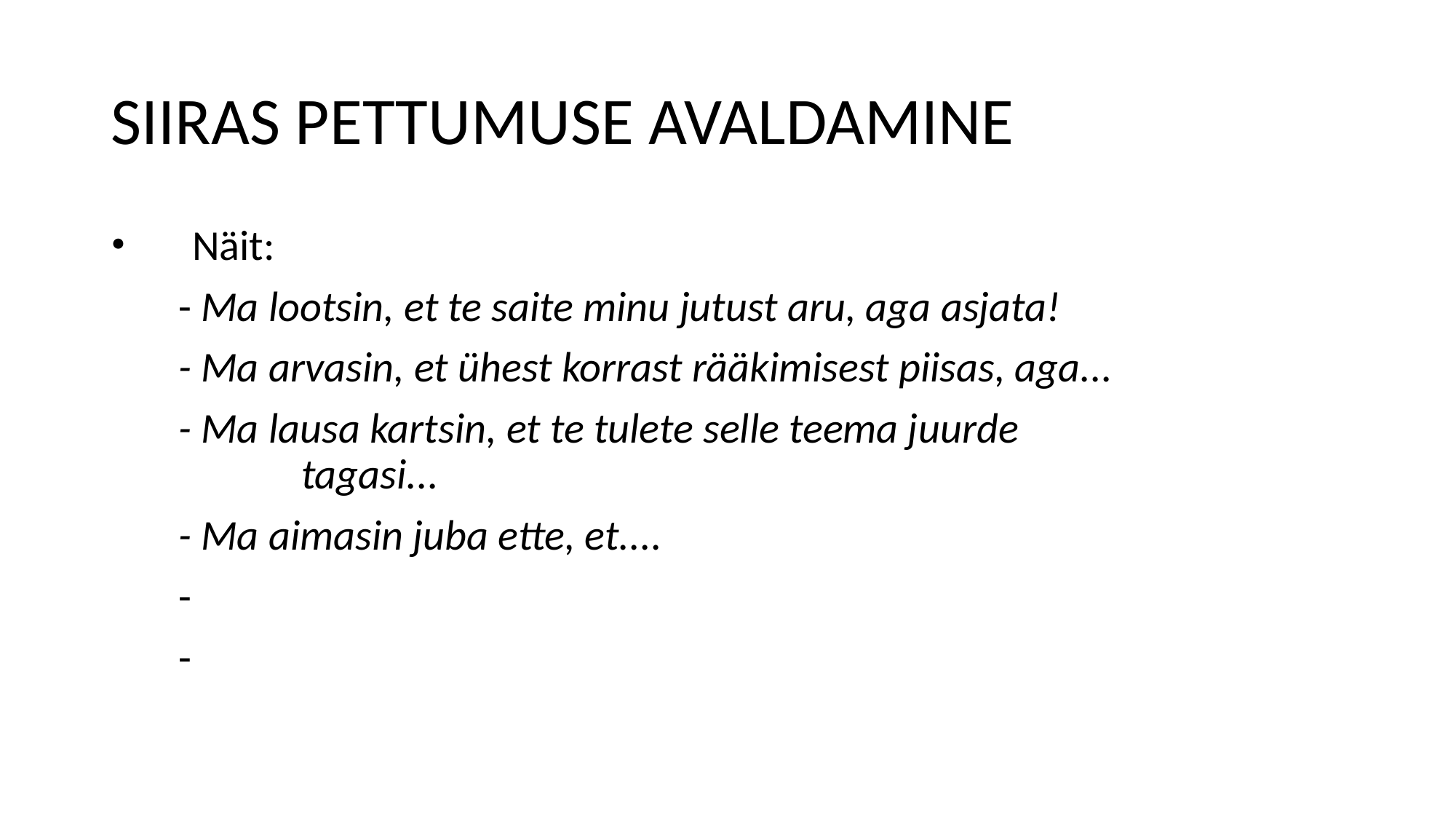

# SIIRAS PETTUMUSE AVALDAMINE
Näit:
       - Ma lootsin, et te saite minu jutust aru, aga asjata!
       - Ma arvasin, et ühest korrast rääkimisest piisas, aga...
       - Ma lausa kartsin, et te tulete selle teema juurde 				tagasi...
       - Ma aimasin juba ette, et....
       -
       -